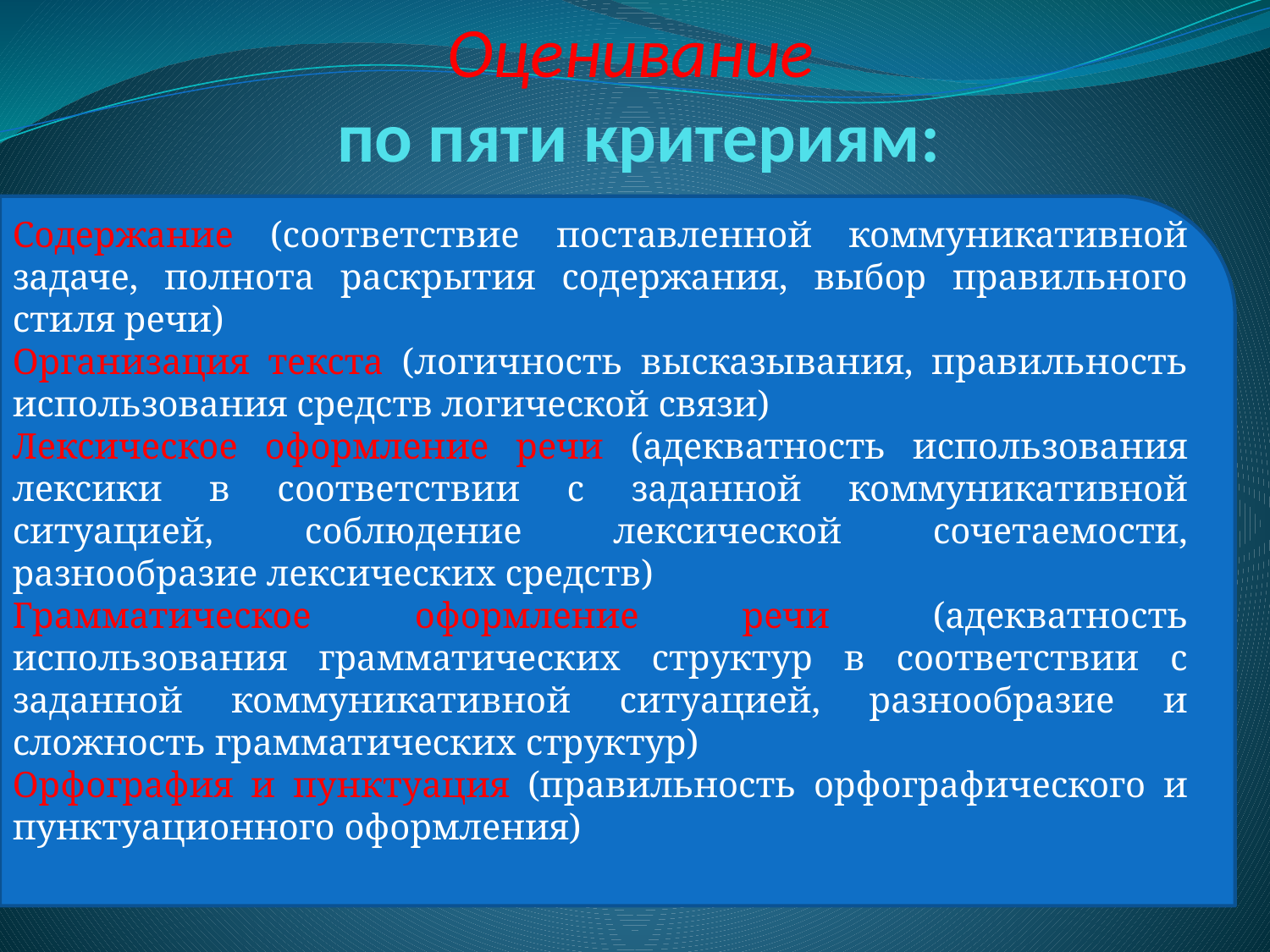

# Оценивание по пяти критериям:
Содержание (соответствие поставленной коммуникативной задаче, полнота раскрытия содержания, выбор правильного стиля речи)
Организация текста (логичность высказывания, правильность использования средств логической связи)
Лексическое оформление речи (адекватность использования лексики в соответствии с заданной коммуникативной ситуацией, соблюдение лексической сочетаемости, разнообразие лексических средств)
Грамматическое оформление речи (адекватность использования грамматических структур в соответствии с заданной коммуникативной ситуацией, разнообразие и сложность грамматических структур)
Орфография и пунктуация (правильность орфографического и пунктуационного оформления)